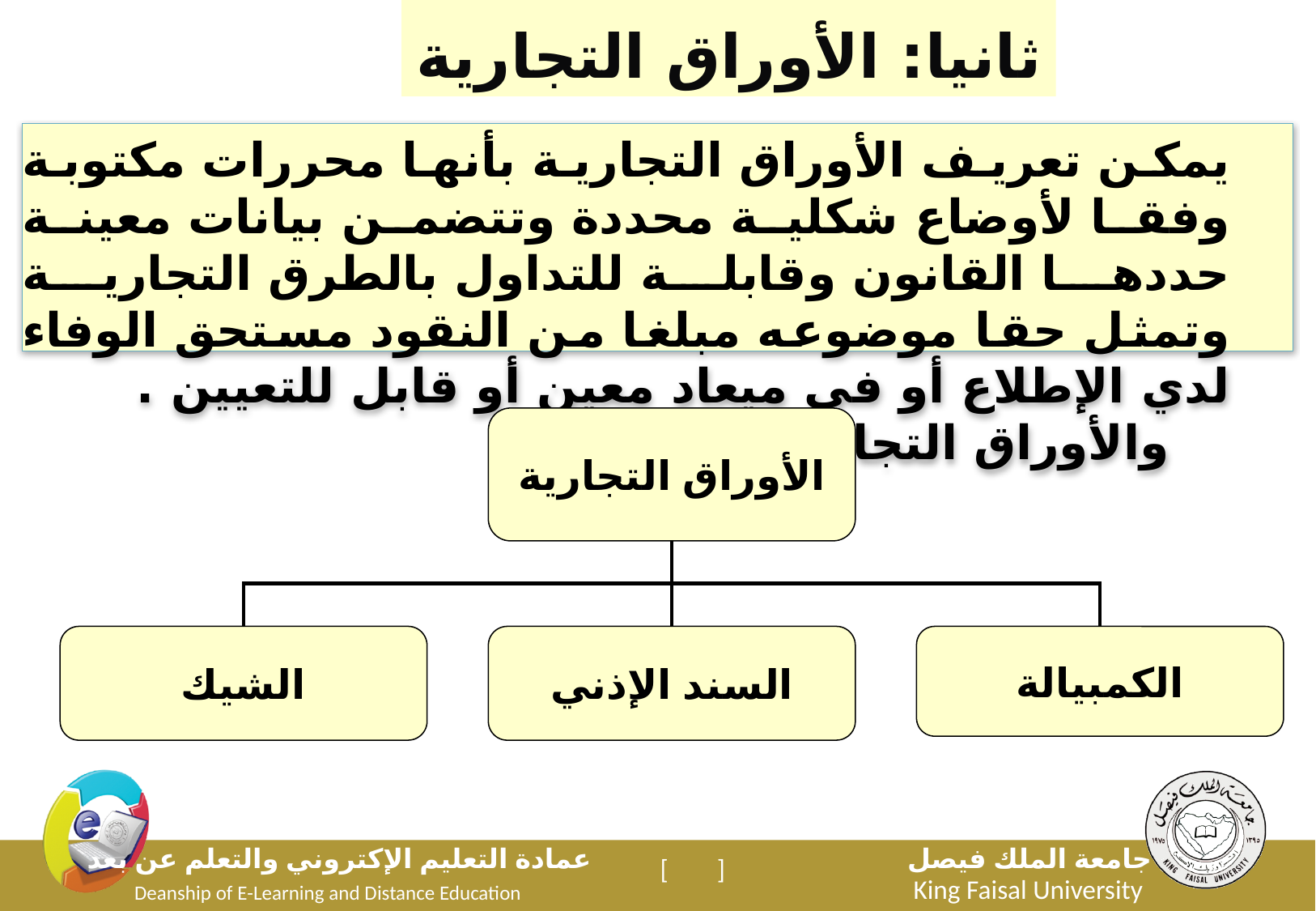

ثانيا: الأوراق التجارية
يمكن تعريف الأوراق التجارية بأنها محررات مكتوبة وفقا لأوضاع شكلية محددة وتتضمن بيانات معينة حددها القانون وقابلة للتداول بالطرق التجارية وتمثل حقا موضوعه مبلغا من النقود مستحق الوفاء لدي الإطلاع أو في ميعاد معين أو قابل للتعيين .
والأوراق التجارية ثلاثة هي:

الأوراق التجارية
الشيك
السند الإذني
الكمبيالة